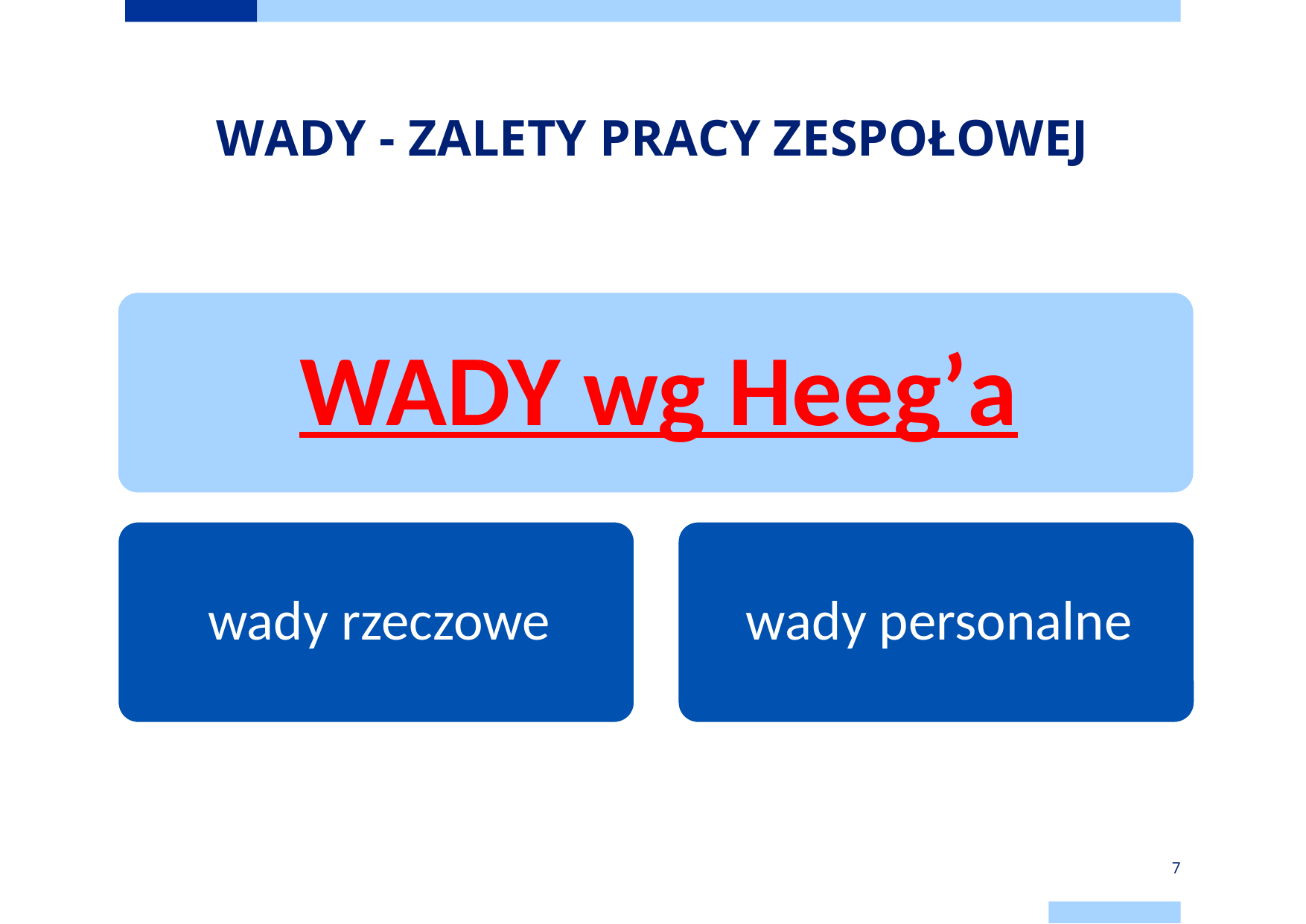

# WADY - ZALETY PRACY ZESPOŁOWEJ

WADY wg Heegʼa
wady rzeczowe
wady personalne
7